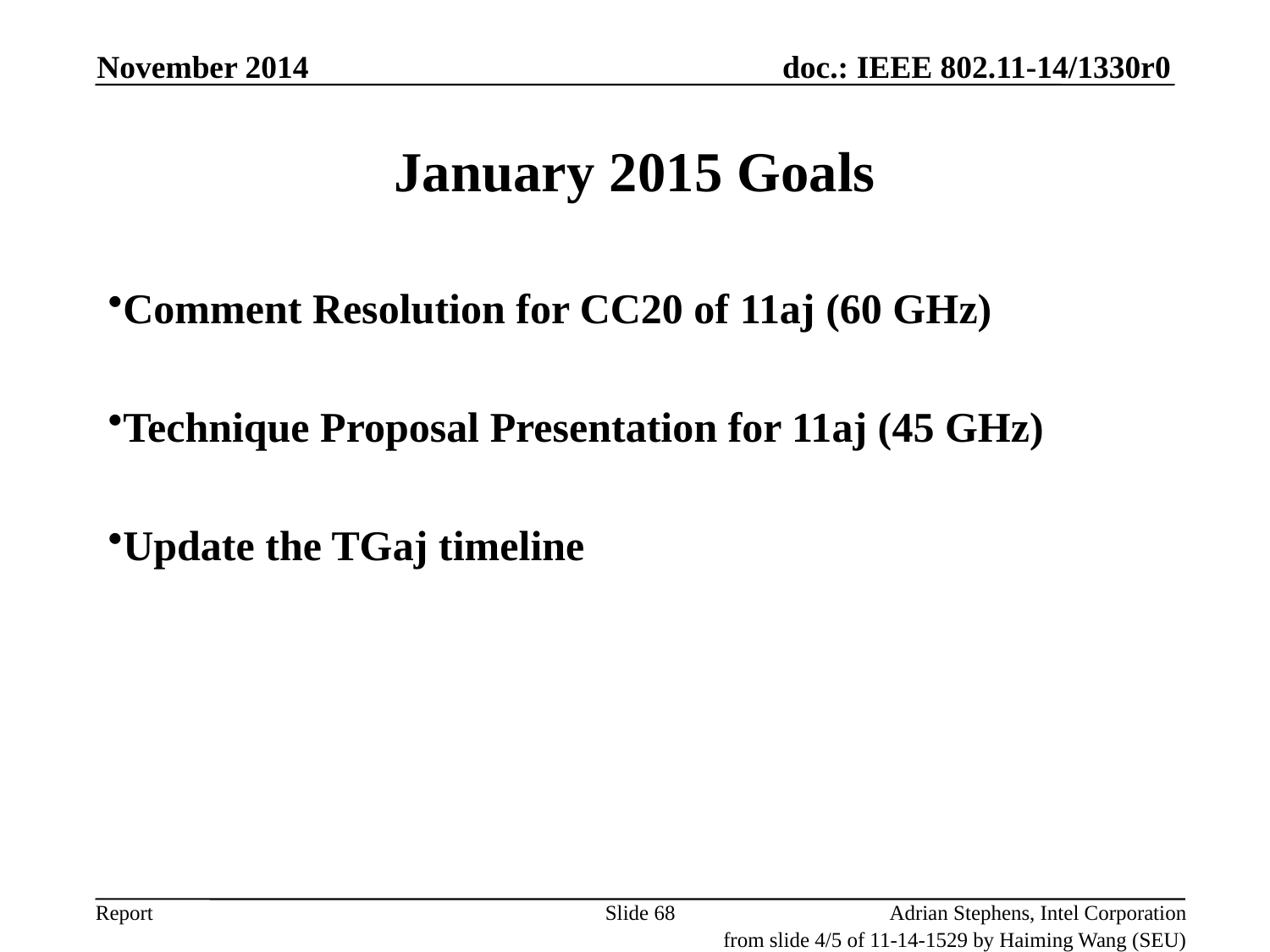

November 2014
# January 2015 Goals
Comment Resolution for CC20 of 11aj (60 GHz)

Technique Proposal Presentation for 11aj (45 GHz)

Update the TGaj timeline

Slide 68
Adrian Stephens, Intel Corporation
from slide 4/5 of 11-14-1529 by Haiming Wang (SEU)